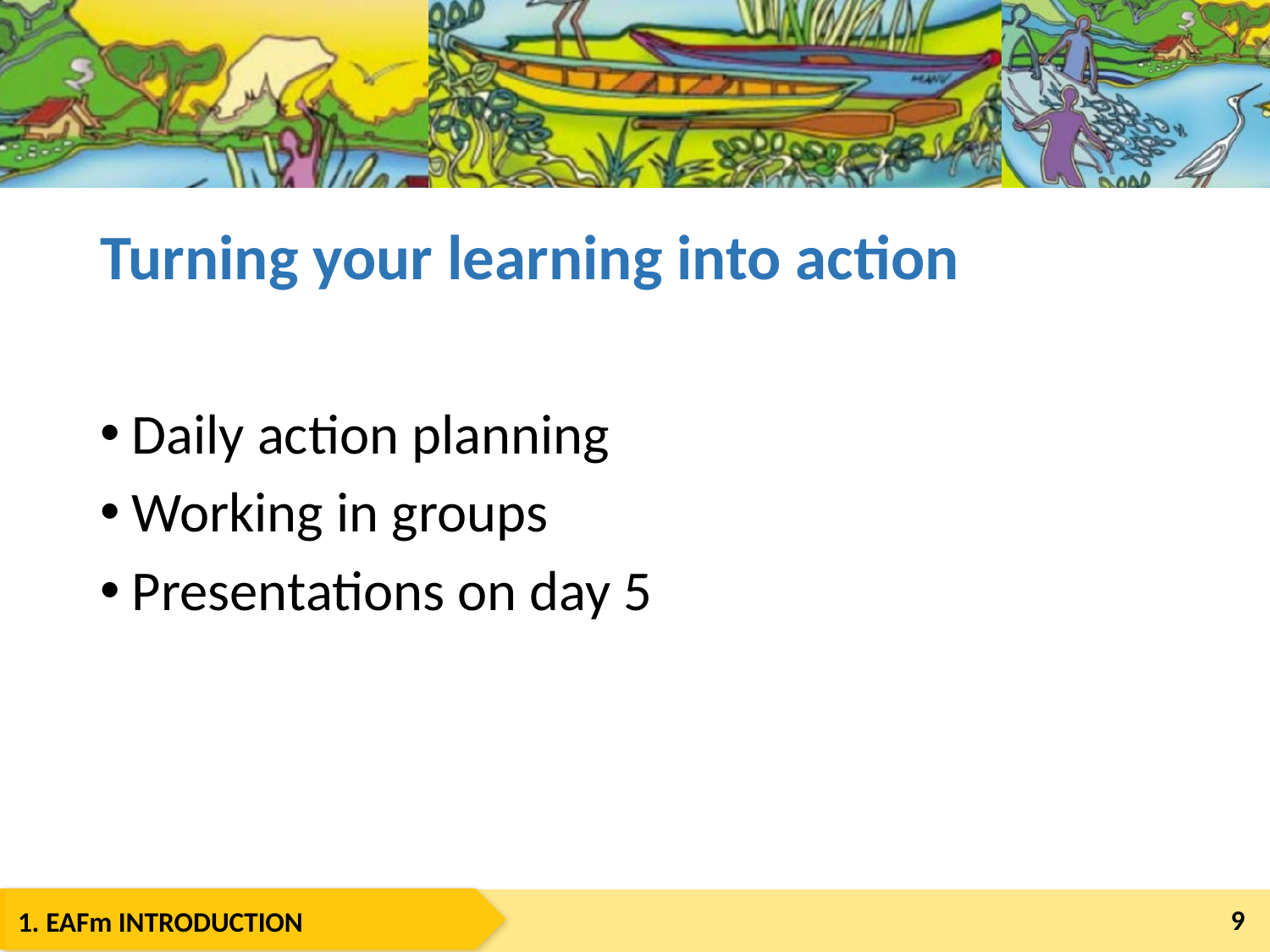

# Turning your learning into action
Daily action planning
Working in groups
Presentations on day 5
9